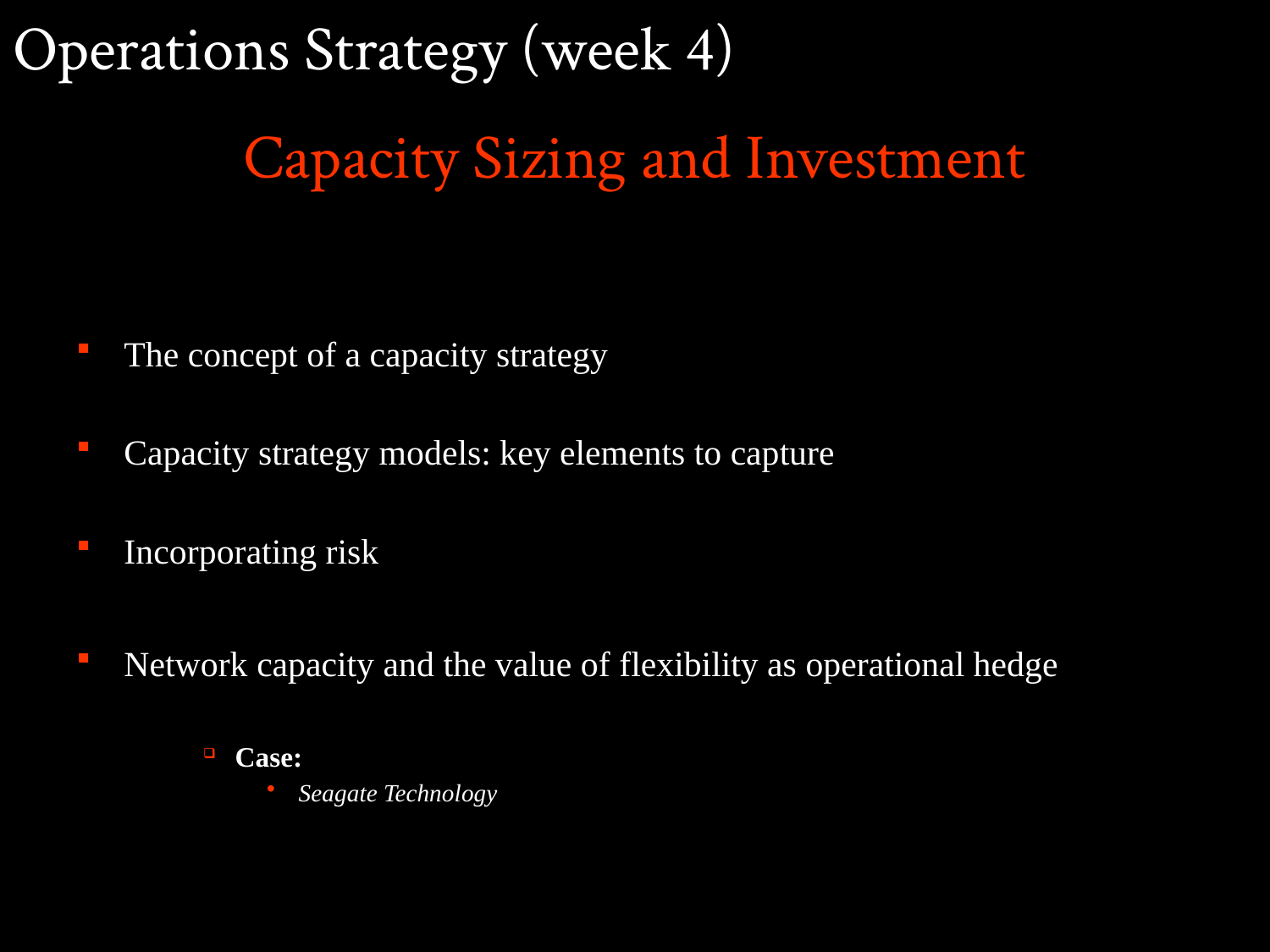

Operations Strategy (week 4)
Capacity Sizing and Investment
The concept of a capacity strategy

Capacity strategy models: key elements to capture

Incorporating risk

Network capacity and the value of flexibility as operational hedge

Case:
Seagate Technology